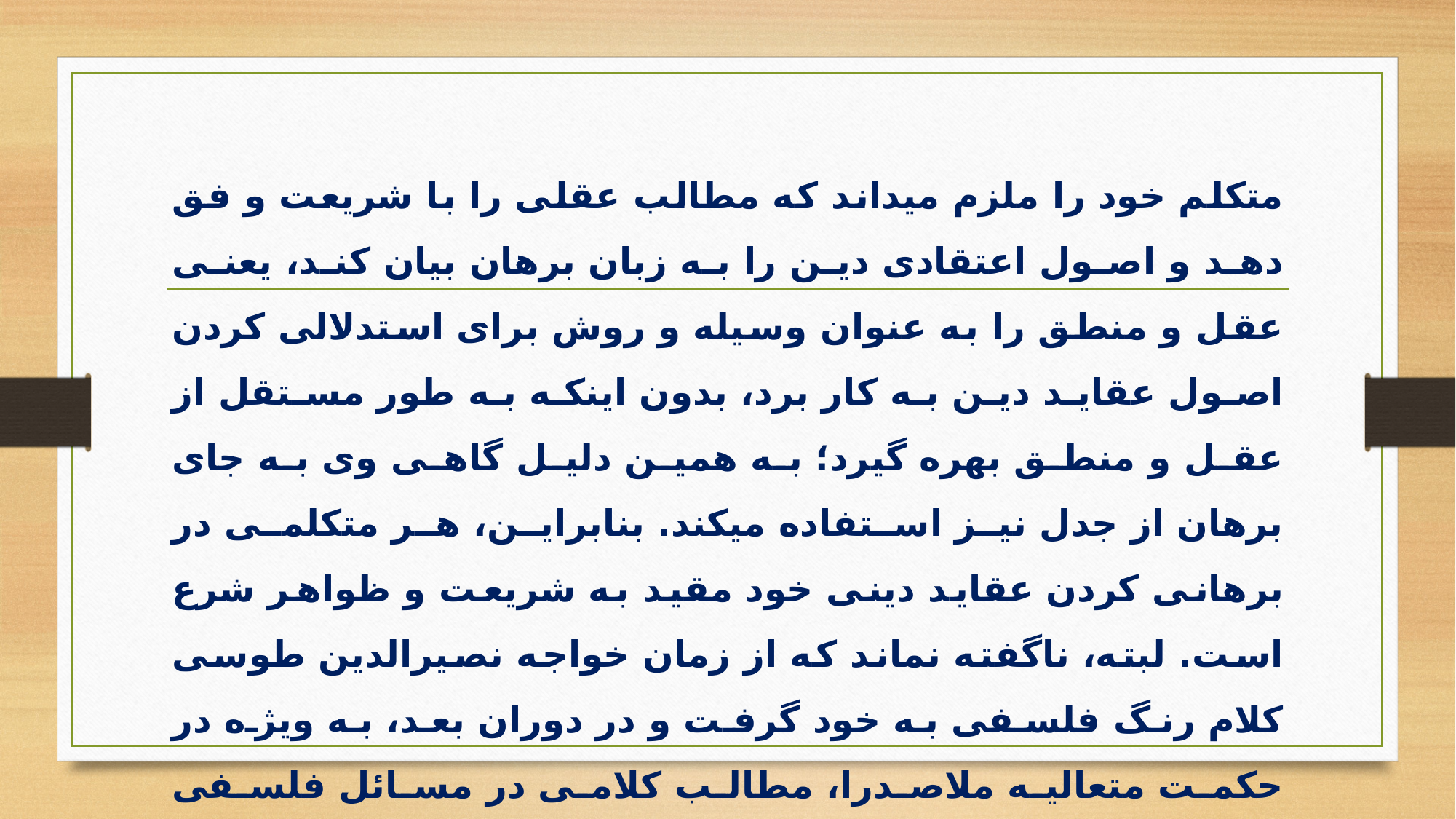

متکلم خود را ملزم می­داند که مطالب عقلی را با شریعت و فق دهد و اصول اعتقادی دین را به زبان برهان بیان کند، یعنی عقل و منطق را به عنوان وسیله و روش برای استدلالی کردن اصول عقاید دین به کار برد، بدون اینکه به طور مستقل از عقل و منطق بهره گیرد؛ به همین دلیل گاهی وی به جای برهان از جدل نیز استفاده می­کند. بنابراین، هر متکلمی در برهانی کردن عقاید دینی خود مقید به شریعت و ظواهر شرع است. لبته، ناگفته نماند که از زمان خواجه نصیرالدین طوسی کلام رنگ فلسفی به خود گرفت و در دوران بعد، به ویژه در حکمت متعالیه ملاصدرا، مطالب کلامی در مسائل فلسفی ممزوج شد و تا حدودی مسائل مربوط به این دو علم وحدت یافت.